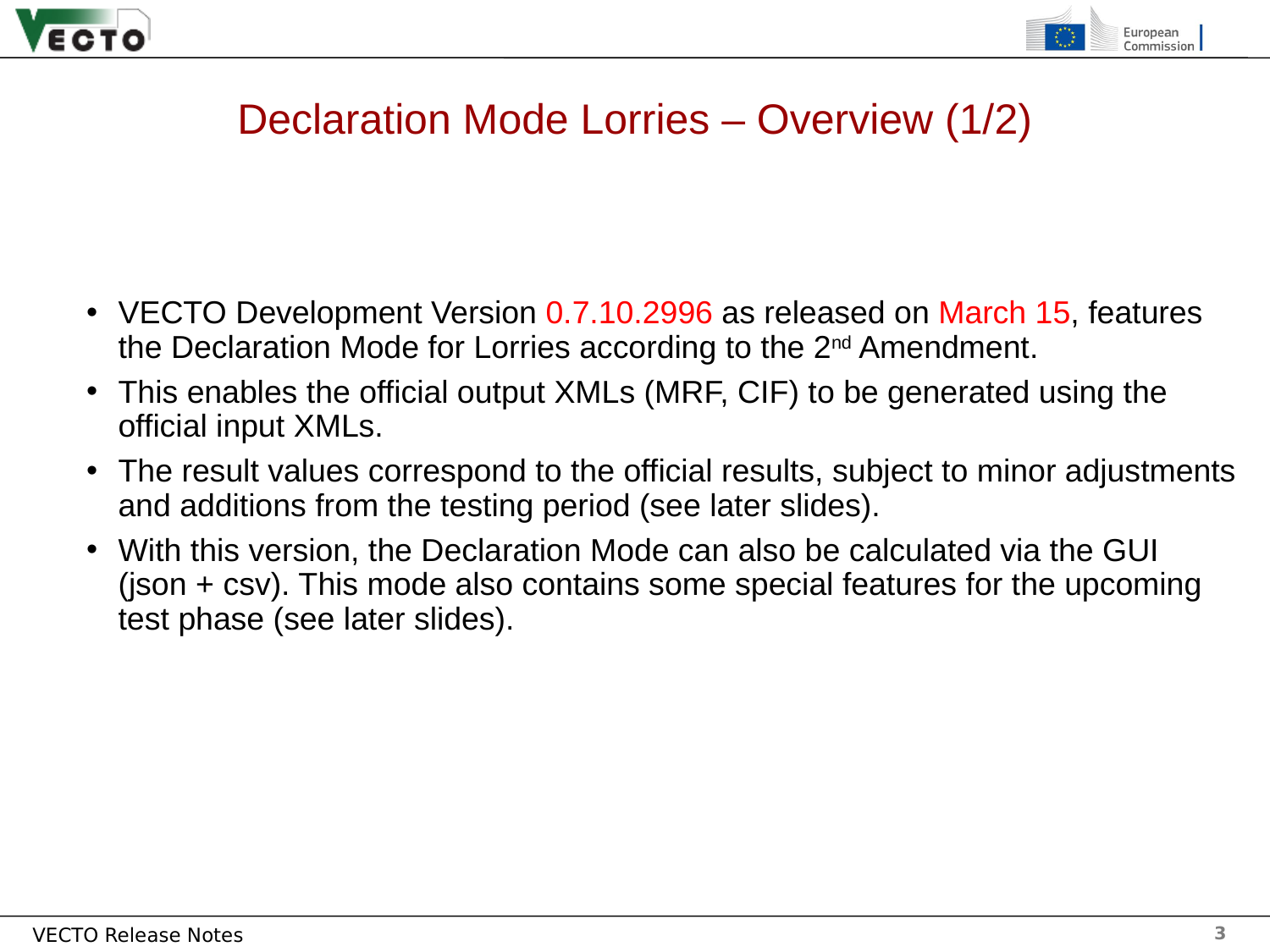

# Declaration Mode Lorries – Overview (1/2)
3
VECTO Development Version 0.7.10.2996 as released on March 15, features the Declaration Mode for Lorries according to the 2nd Amendment.
This enables the official output XMLs (MRF, CIF) to be generated using the official input XMLs.
The result values correspond to the official results, subject to minor adjustments and additions from the testing period (see later slides).
With this version, the Declaration Mode can also be calculated via the GUI (json + csv). This mode also contains some special features for the upcoming test phase (see later slides).